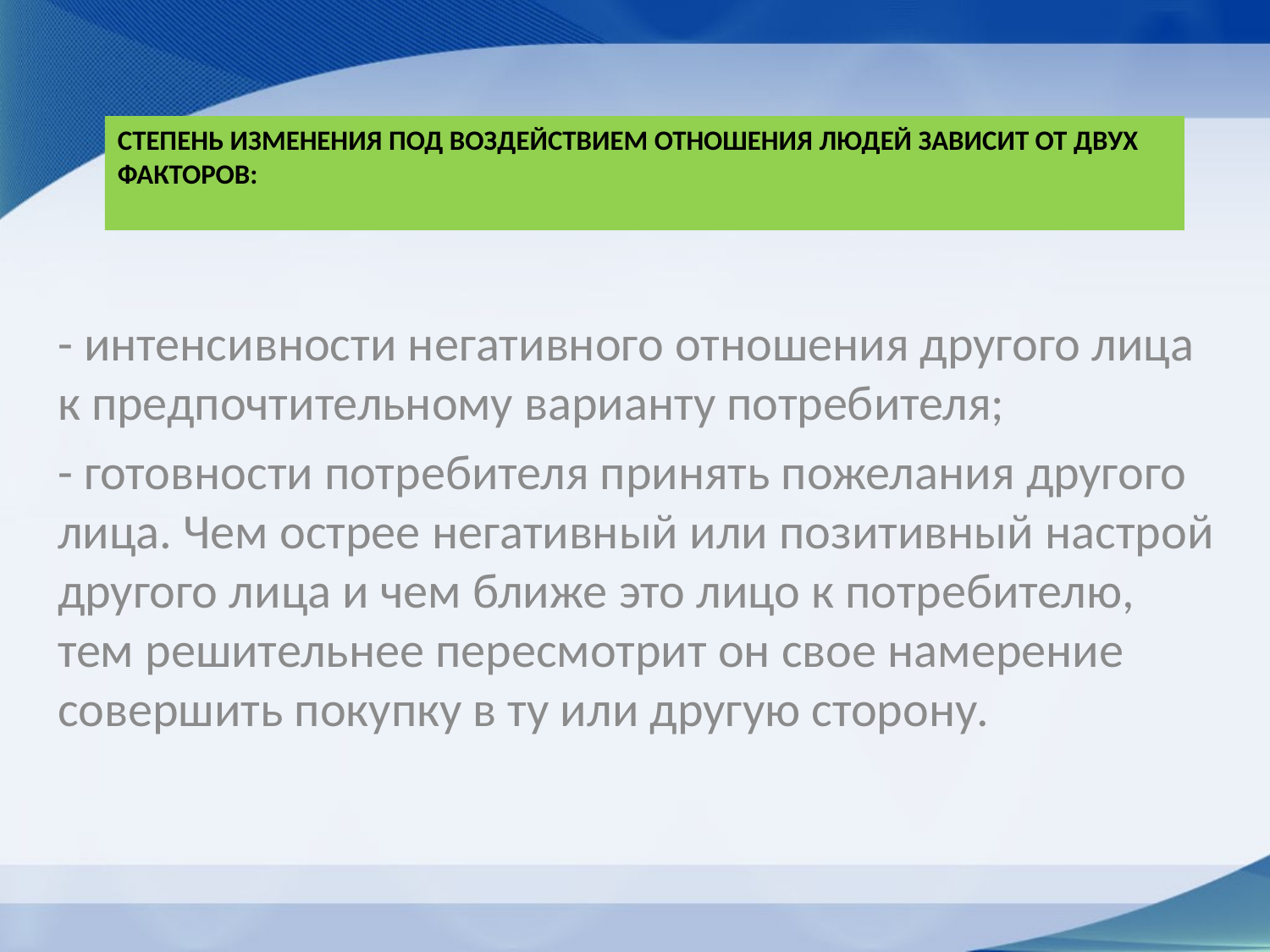

# Степень изменения под воздействием отношения людей зависит от двух факторов:
- интенсивности негативного отношения другого лица к предпочтительному варианту потребителя;
- готовности потребителя принять пожелания другого лица. Чем острее негативный или позитивный настрой другого лица и чем ближе это лицо к потребителю, тем решительнее пересмотрит он свое намерение совершить покупку в ту или другую сторону.